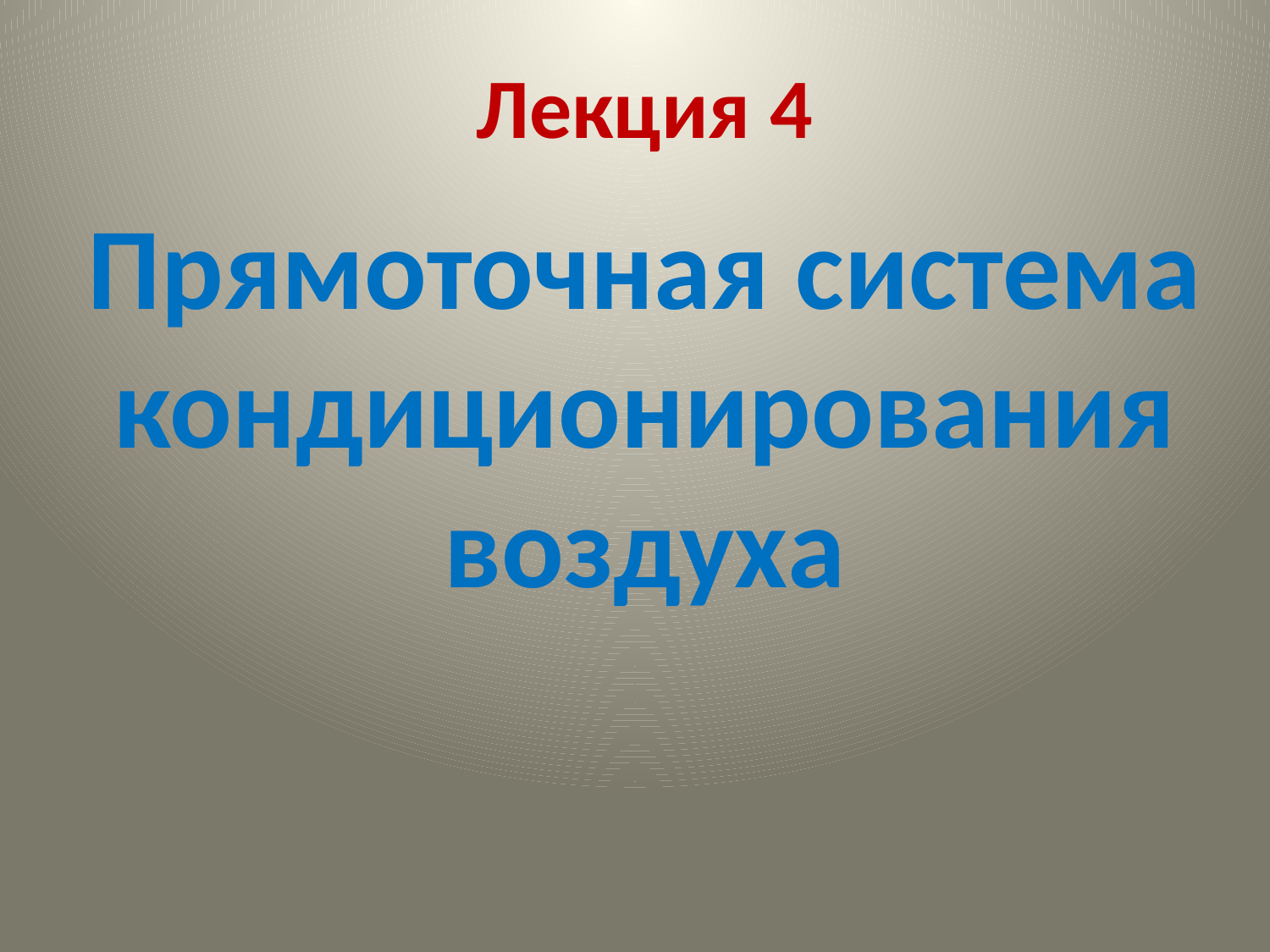

# Лекция 4
Прямоточная система кондиционирования воздуха